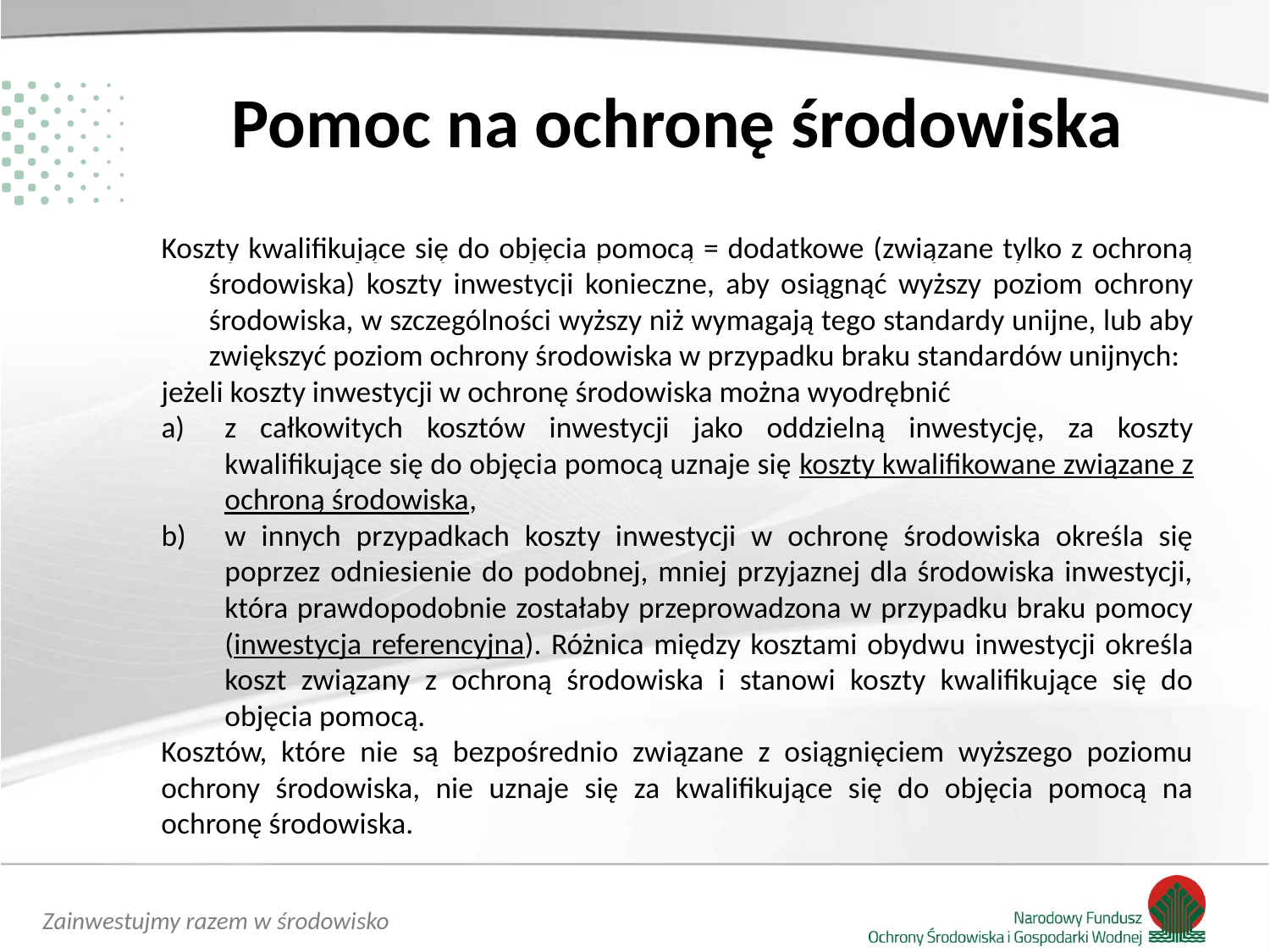

Pomoc na ochronę środowiska
Koszty kwalifikujące się do objęcia pomocą = dodatkowe (związane tylko z ochroną środowiska) koszty inwestycji konieczne, aby osiągnąć wyższy poziom ochrony środowiska, w szczególności wyższy niż wymagają tego standardy unijne, lub aby zwiększyć poziom ochrony środowiska w przypadku braku standardów unijnych:
jeżeli koszty inwestycji w ochronę środowiska można wyodrębnić
z całkowitych kosztów inwestycji jako oddzielną inwestycję, za koszty kwalifikujące się do objęcia pomocą uznaje się koszty kwalifikowane związane z ochroną środowiska,
w innych przypadkach koszty inwestycji w ochronę środowiska określa się poprzez odniesienie do podobnej, mniej przyjaznej dla środowiska inwestycji, która prawdopodobnie zostałaby przeprowadzona w przypadku braku pomocy (inwestycja referencyjna). Różnica między kosztami obydwu inwestycji określa koszt związany z ochroną środowiska i stanowi koszty kwalifikujące się do objęcia pomocą.
Kosztów, które nie są bezpośrednio związane z osiągnięciem wyższego poziomu ochrony środowiska, nie uznaje się za kwalifikujące się do objęcia pomocą na ochronę środowiska.